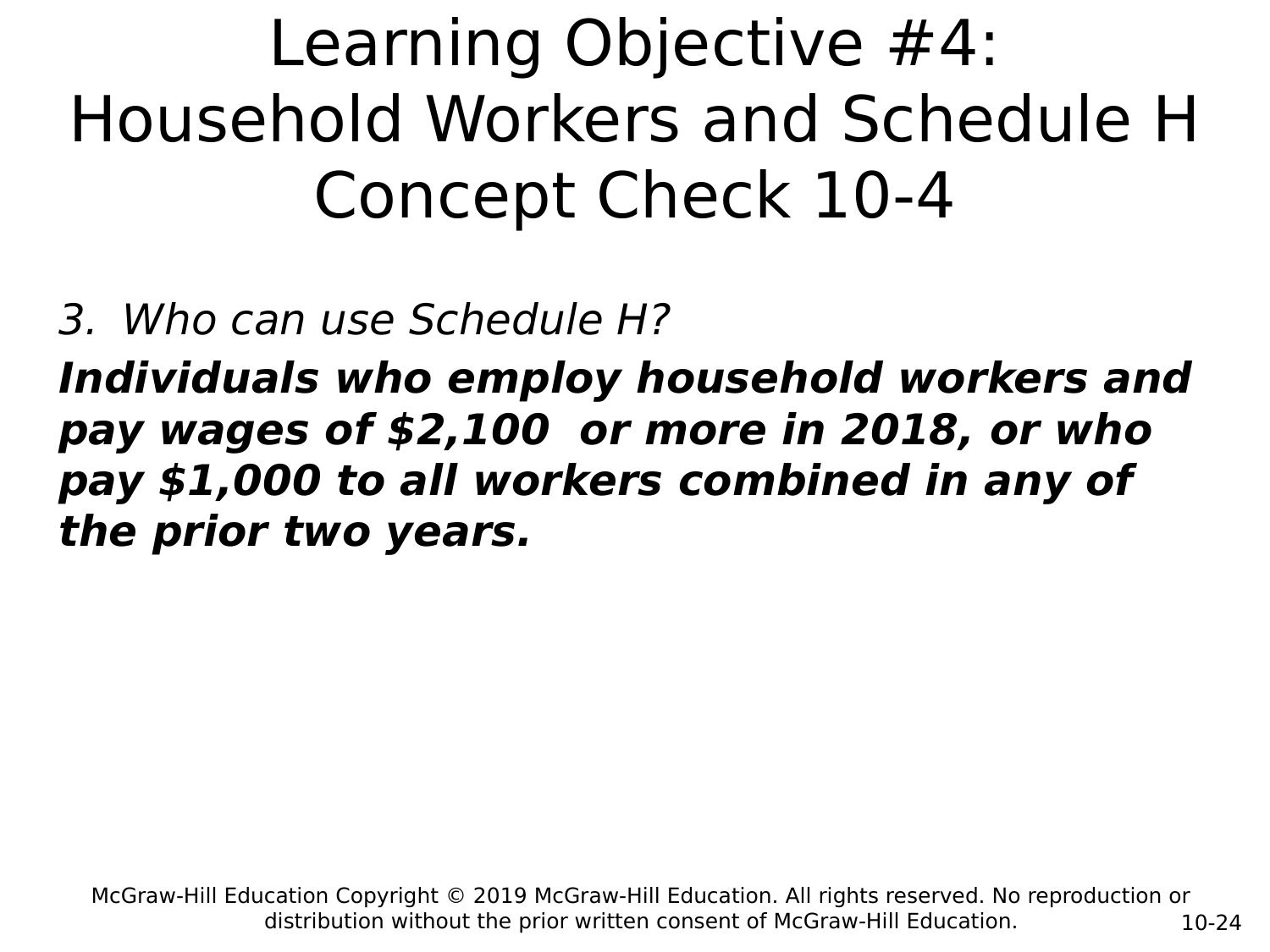

# Learning Objective #4: Household Workers and Schedule H Concept Check 10-4
Who can use Schedule H?
Individuals who employ household workers and pay wages of $2,100  or more in 2018, or who pay $1,000 to all workers combined in any of the prior two years.
McGraw-Hill Education Copyright © 2019 McGraw-Hill Education. All rights reserved. No reproduction or distribution without the prior written consent of McGraw-Hill Education.
10-24